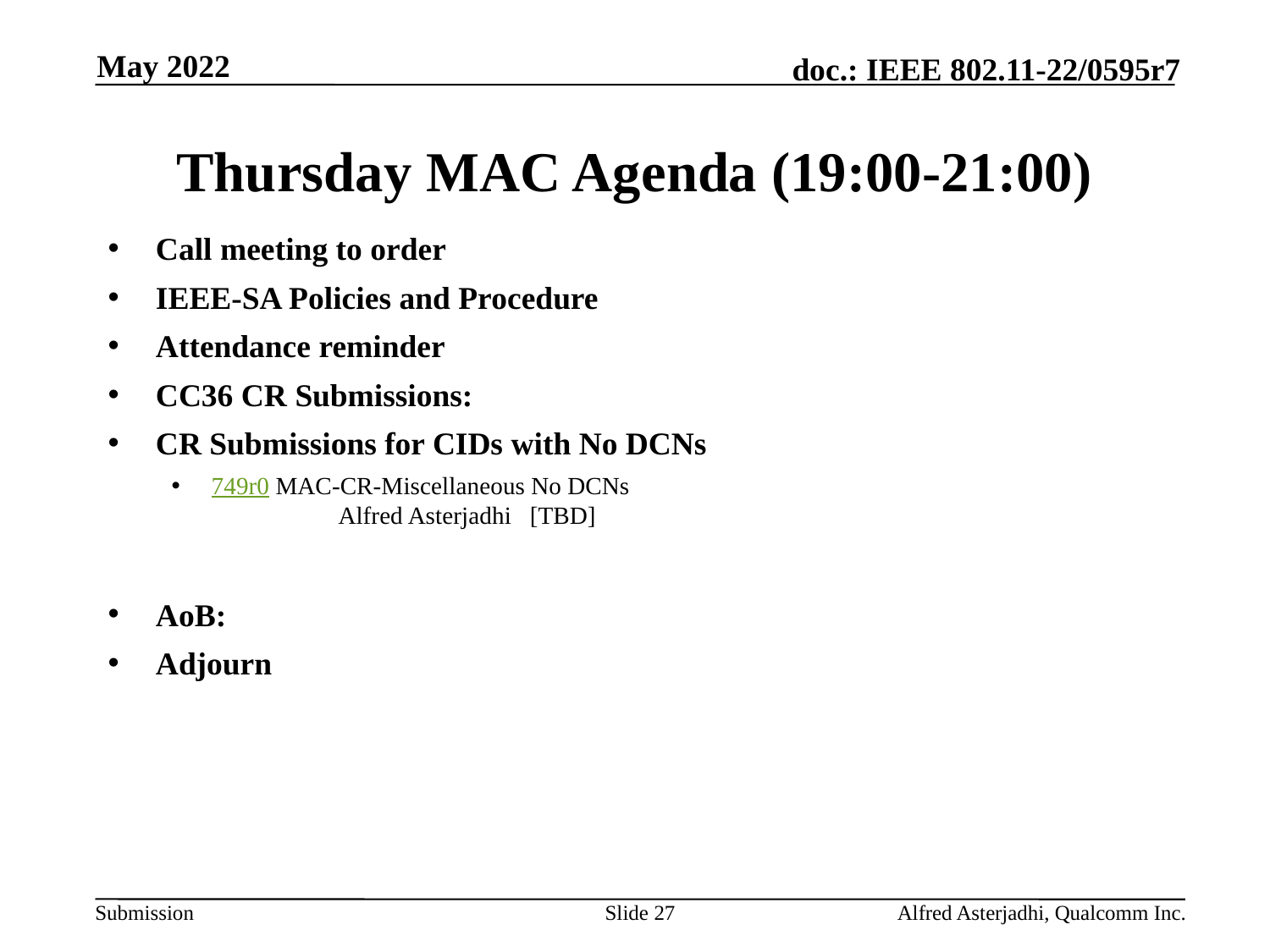

May 2022
# Thursday MAC Agenda (19:00-21:00)
Call meeting to order
IEEE-SA Policies and Procedure
Attendance reminder
CC36 CR Submissions:
CR Submissions for CIDs with No DCNs
749r0 MAC-CR-Miscellaneous No DCNs					Alfred Asterjadhi   [TBD]

AoB:
Adjourn
Slide 27
Alfred Asterjadhi, Qualcomm Inc.